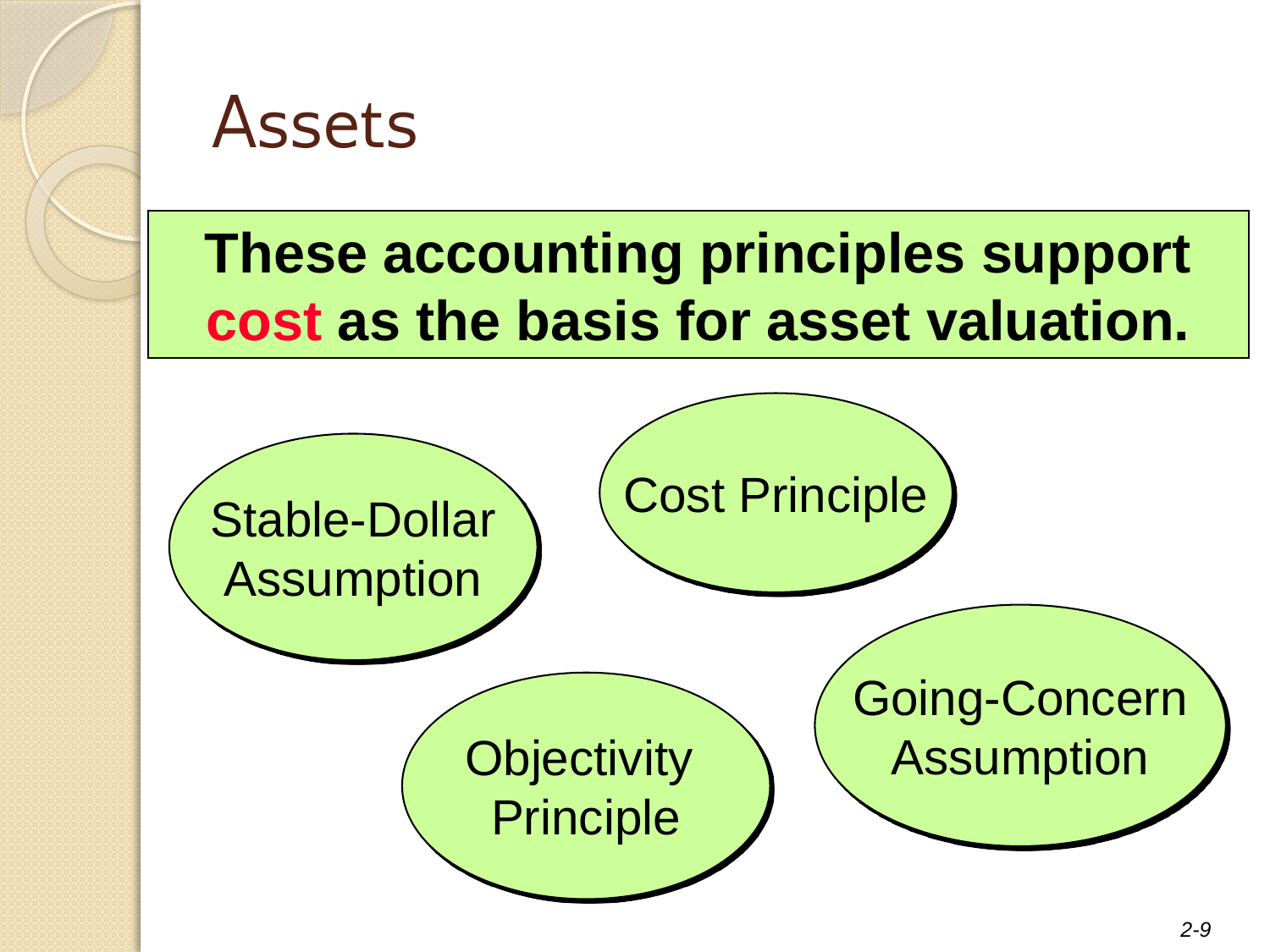

# Assets
These accounting principles support cost as the basis for asset valuation.
Cost Principle
Stable-Dollar
Assumption
Going-Concern
Assumption
Objectivity
Principle